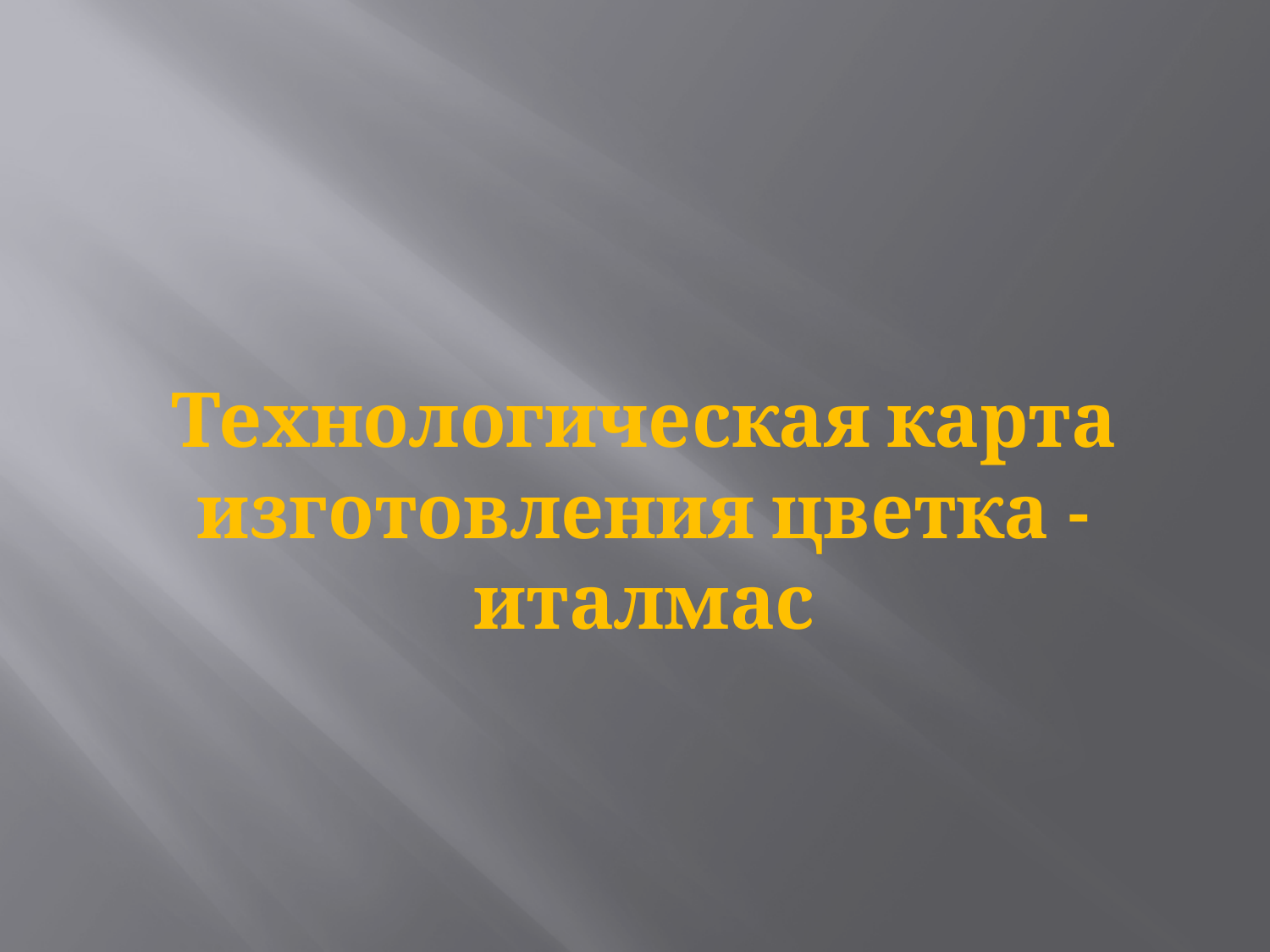

#

Технологическая карта изготовления цветка - италмас